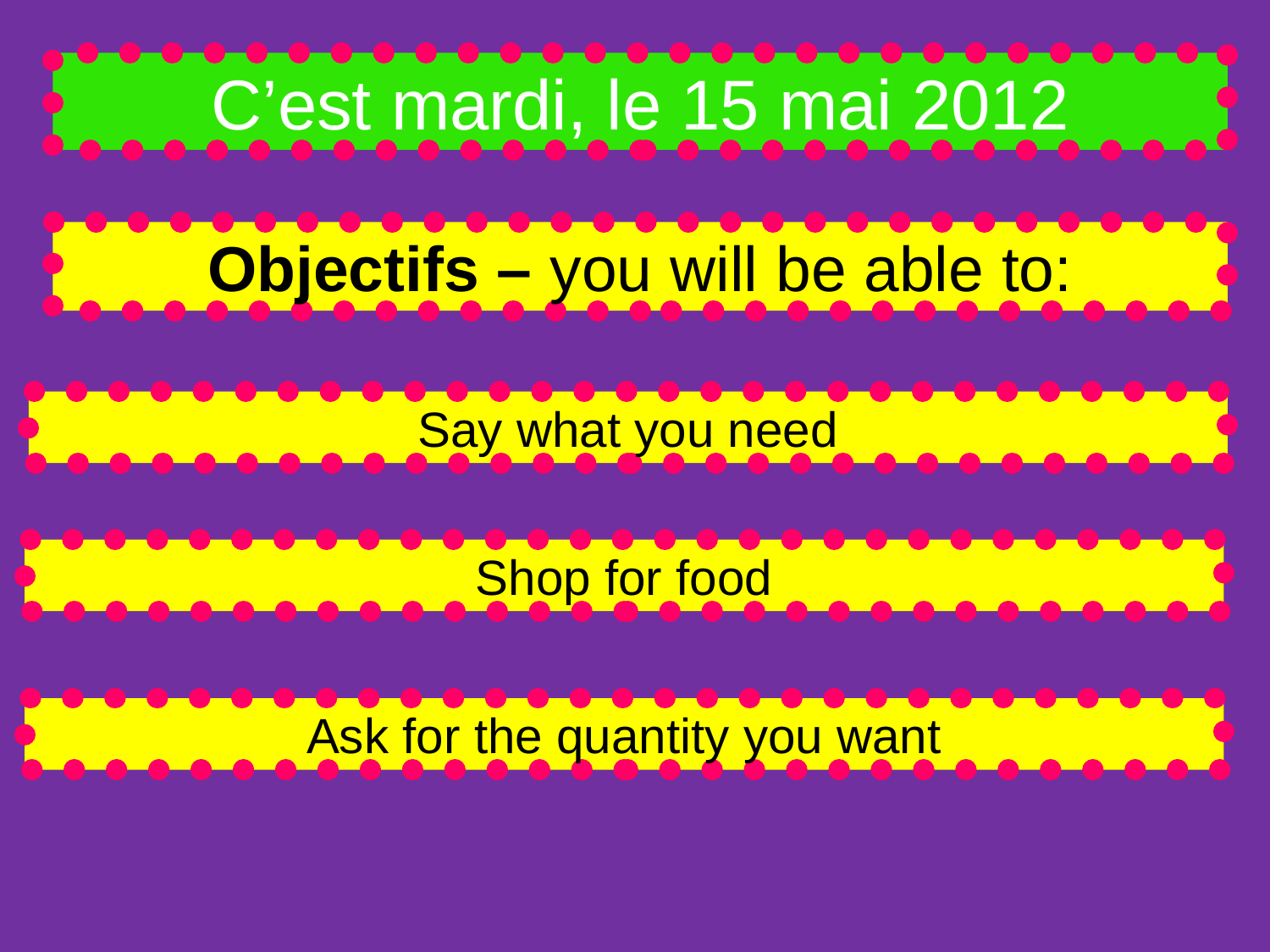

C’est mardi, le 15 mai 2012
Objectifs – you will be able to:
Say what you need
Shop for food
Ask for the quantity you want